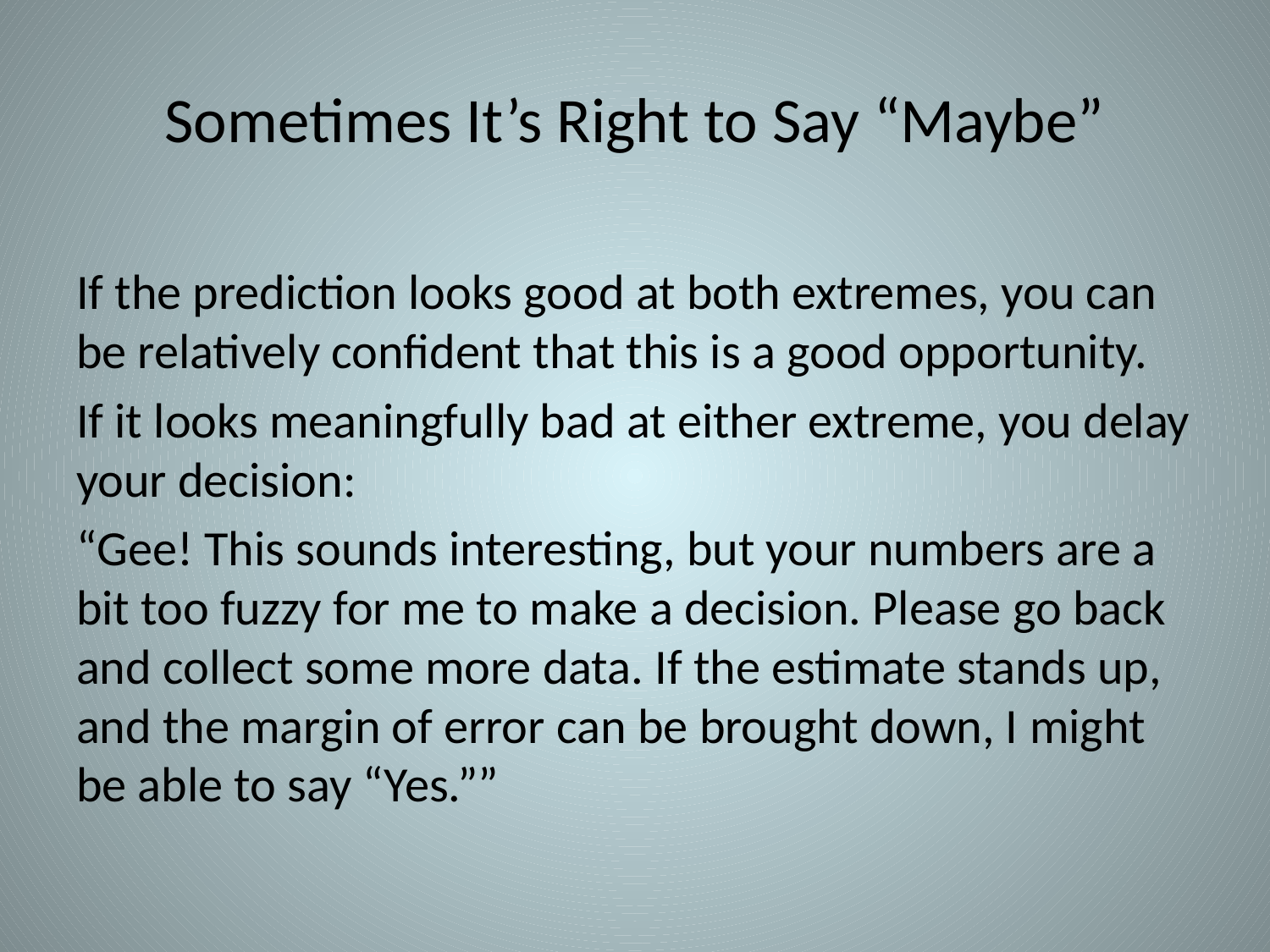

# Sometimes It’s Right to Say “Maybe”
If the prediction looks good at both extremes, you can be relatively confident that this is a good opportunity.
If it looks meaningfully bad at either extreme, you delay your decision:
“Gee! This sounds interesting, but your numbers are a bit too fuzzy for me to make a decision. Please go back and collect some more data. If the estimate stands up, and the margin of error can be brought down, I might be able to say “Yes.””